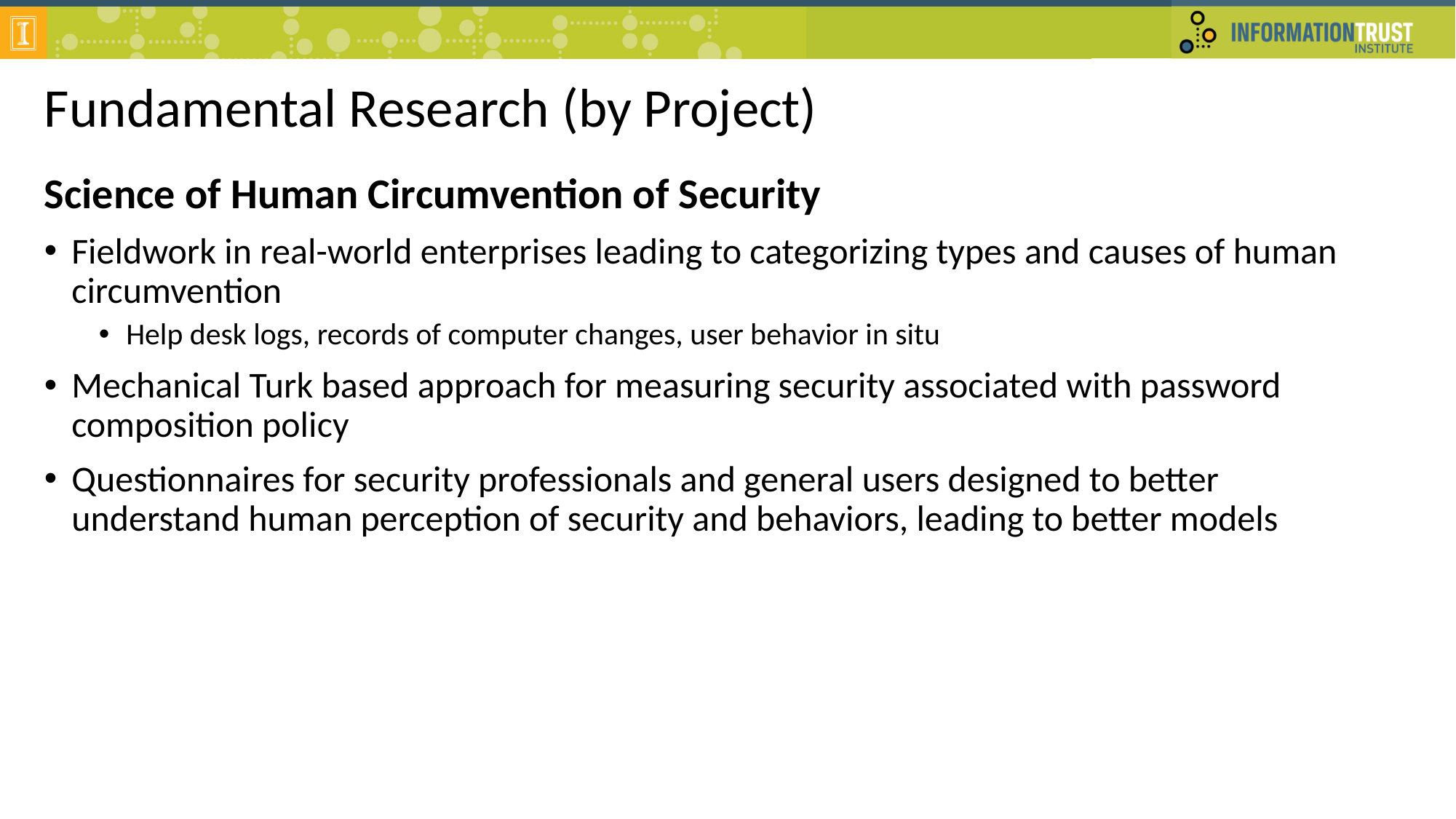

# Fundamental Research (by Project)
Science of Human Circumvention of Security
Fieldwork in real-world enterprises leading to categorizing types and causes of human circumvention
Help desk logs, records of computer changes, user behavior in situ
Mechanical Turk based approach for measuring security associated with password composition policy
Questionnaires for security professionals and general users designed to better understand human perception of security and behaviors, leading to better models